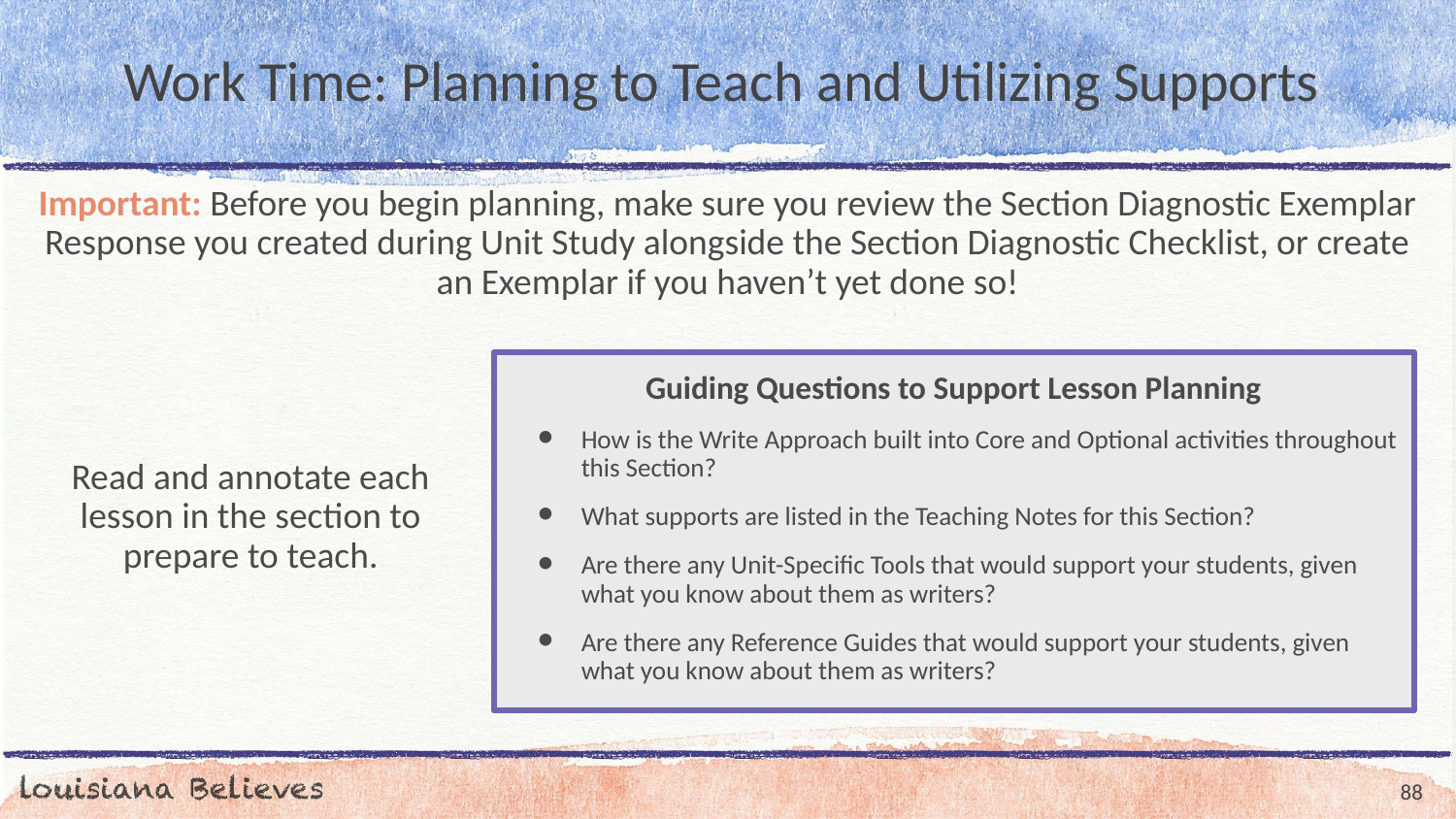

# Work Time: Planning to Teach and Utilizing Supports
Important: Before you begin planning, make sure you review the Section Diagnostic Exemplar Response you created during Unit Study alongside the Section Diagnostic Checklist, or create an Exemplar if you haven’t yet done so!

Guiding Questions to Support Lesson Planning
How is the Write Approach built into Core and Optional activities throughout this Section?
What supports are listed in the Teaching Notes for this Section?
Are there any Unit-Specific Tools that would support your students, given what you know about them as writers?
Are there any Reference Guides that would support your students, given what you know about them as writers?

Read and annotate each lesson in the section to prepare to teach.